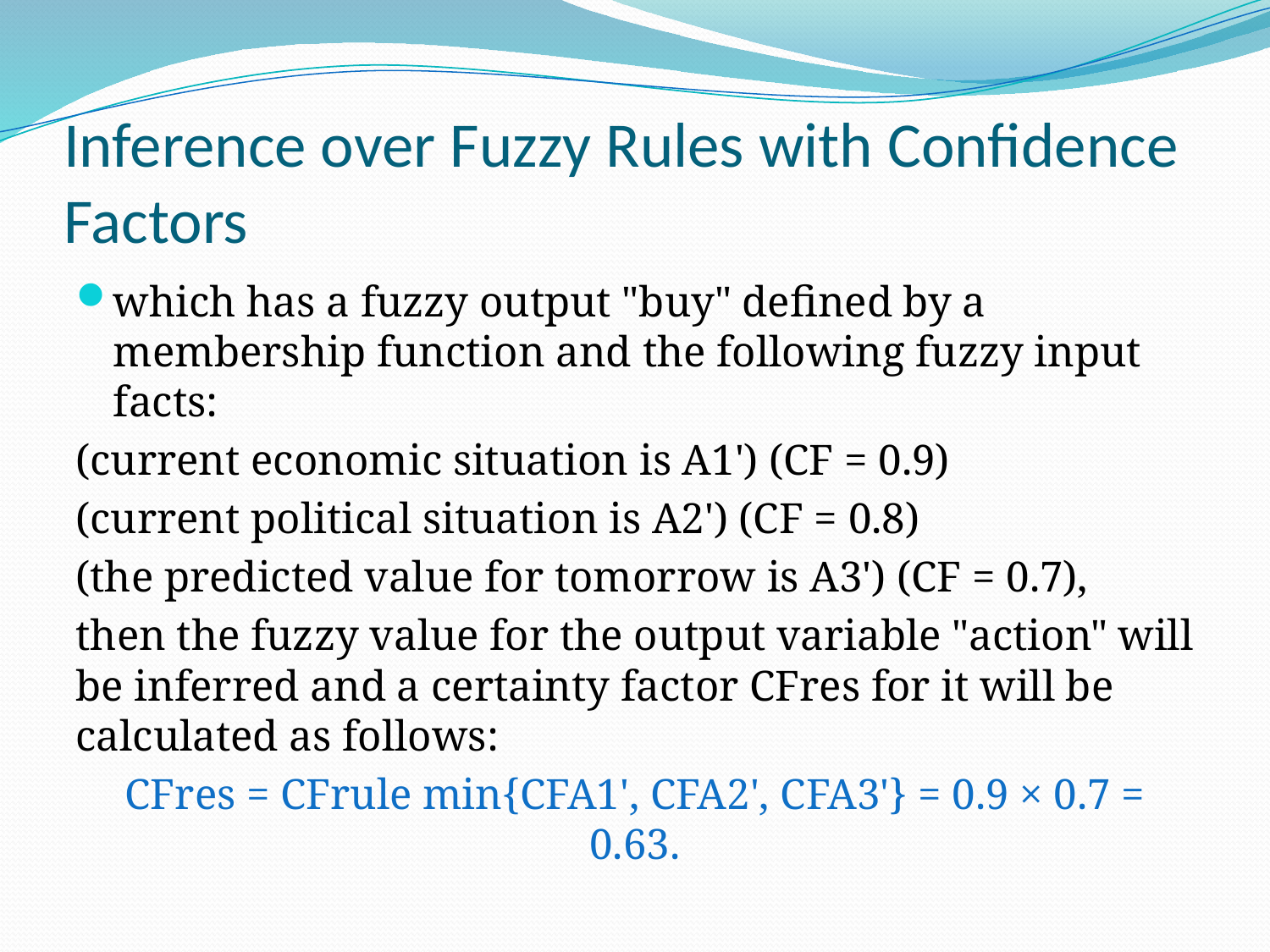

# Inference over Fuzzy Rules with Confidence Factors
which has a fuzzy output "buy" defined by a membership function and the following fuzzy input facts:
(current economic situation is A1') (CF = 0.9)
(current political situation is A2') (CF = 0.8)
(the predicted value for tomorrow is A3') (CF = 0.7),
then the fuzzy value for the output variable "action" will be inferred and a certainty factor CFres for it will be calculated as follows:
CFres = CFrule min{CFA1', CFA2', CFA3'} = 0.9 × 0.7 = 0.63.